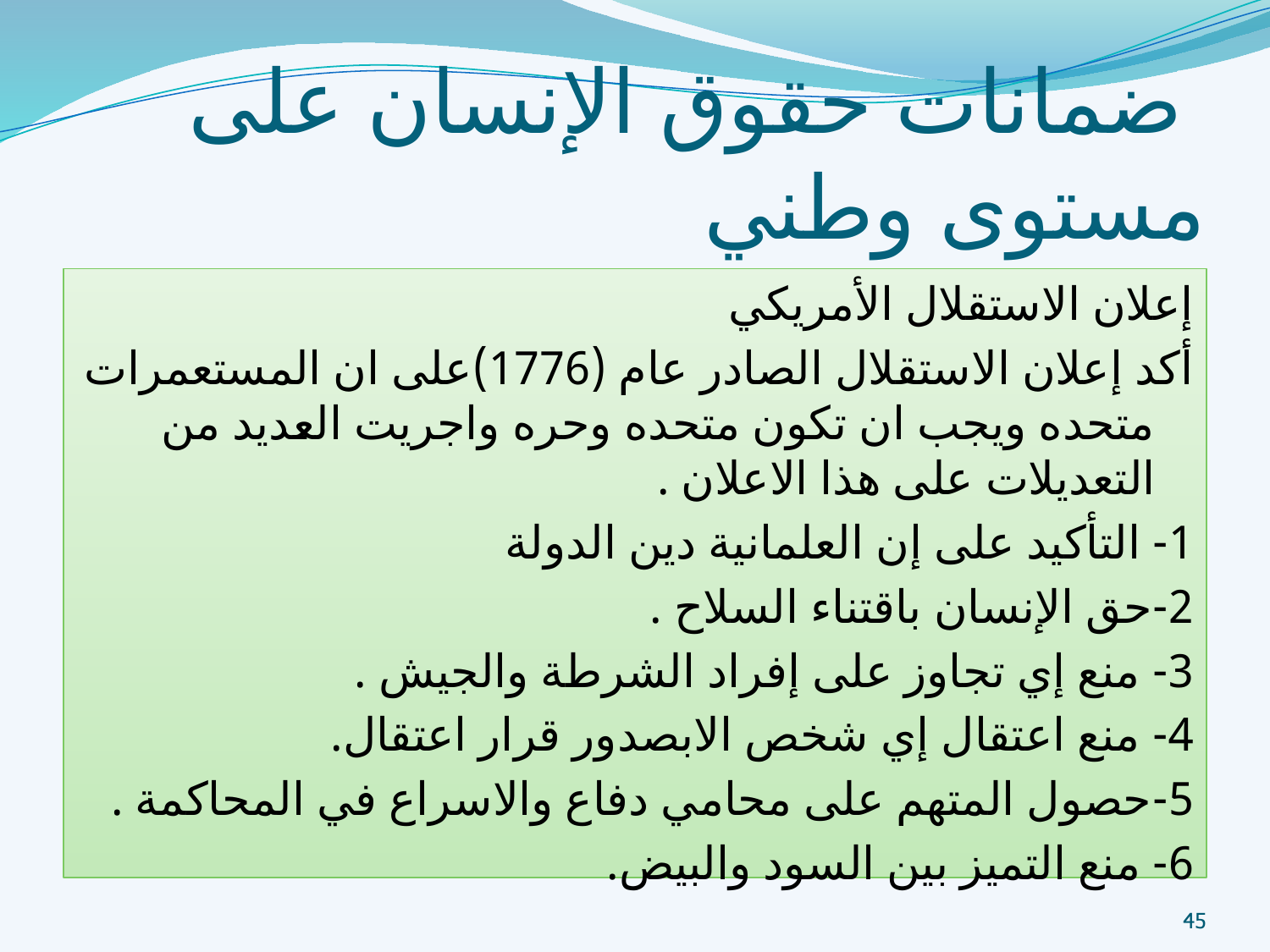

# ضمانات حقوق الإنسان على مستوى وطني
إعلان الاستقلال الأمريكي
أكد إعلان الاستقلال الصادر عام (1776)على ان المستعمرات متحده ويجب ان تكون متحده وحره واجريت العديد من التعديلات على هذا الاعلان .
1- التأكيد على إن العلمانية دين الدولة
2-حق الإنسان باقتناء السلاح .
3- منع إي تجاوز على إفراد الشرطة والجيش .
4- منع اعتقال إي شخص الابصدور قرار اعتقال.
5-حصول المتهم على محامي دفاع والاسراع في المحاكمة .
6- منع التميز بين السود والبيض.

45